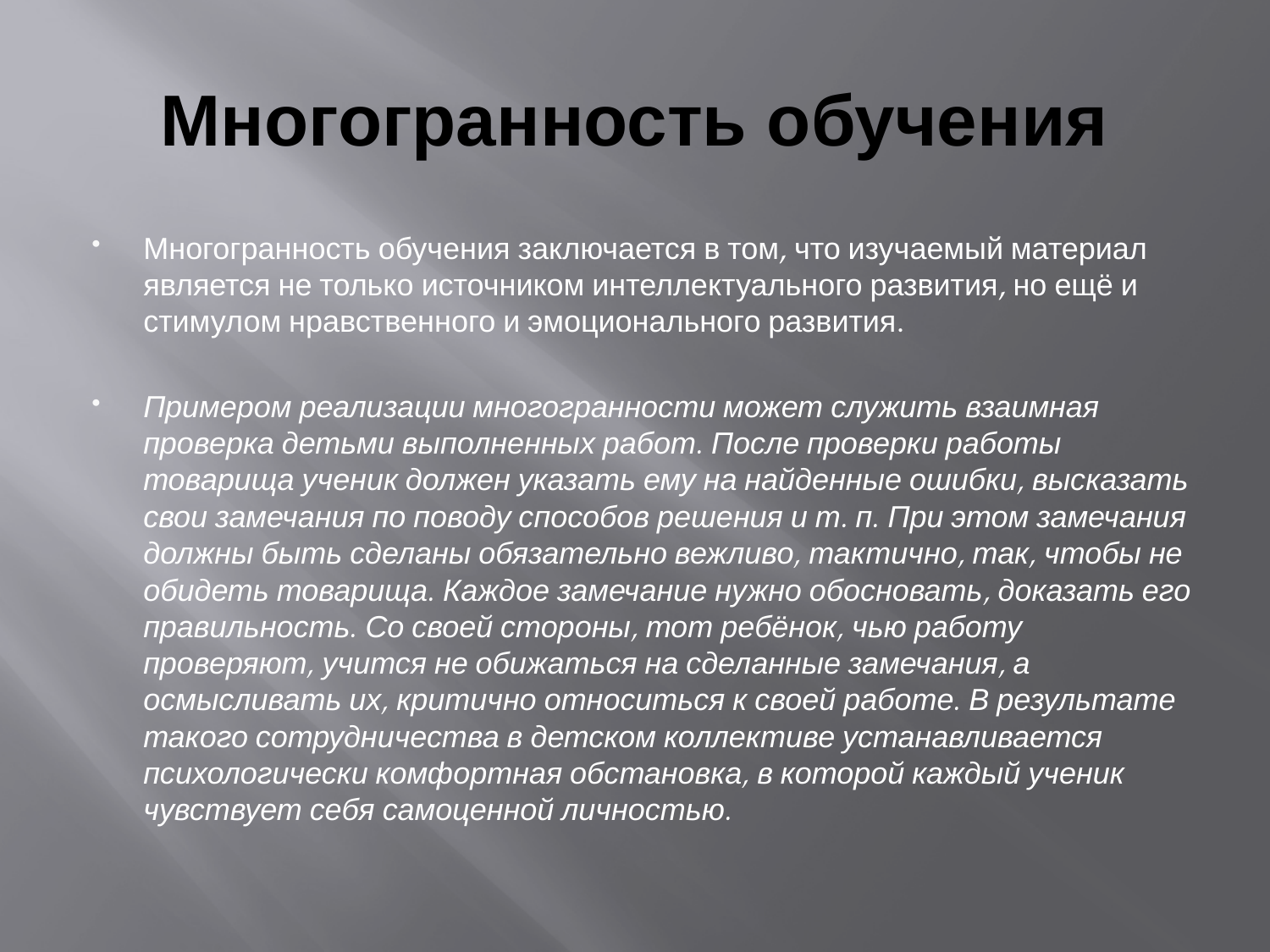

# Многогранность обучения
Многогранность обучения заключается в том, что изучаемый материал является не только источником интеллектуального развития, но ещё и стимулом нравственного и эмоционального развития.

Примером реализации многогранности может служить взаимная проверка детьми выполненных работ. После проверки работы товарища ученик должен указать ему на найденные ошибки, высказать свои замечания по поводу способов решения и т. п. При этом замечания должны быть сделаны обязательно вежливо, тактично, так, чтобы не обидеть товарища. Каждое замечание нужно обосновать, доказать его правильность. Со своей стороны, тот ребёнок, чью работу проверяют, учится не обижаться на сделанные замечания, а осмысливать их, критично относиться к своей работе. В результате такого сотрудничества в детском коллективе устанавливается психологически комфортная обстановка, в которой каждый ученик чувствует себя самоценной личностью.